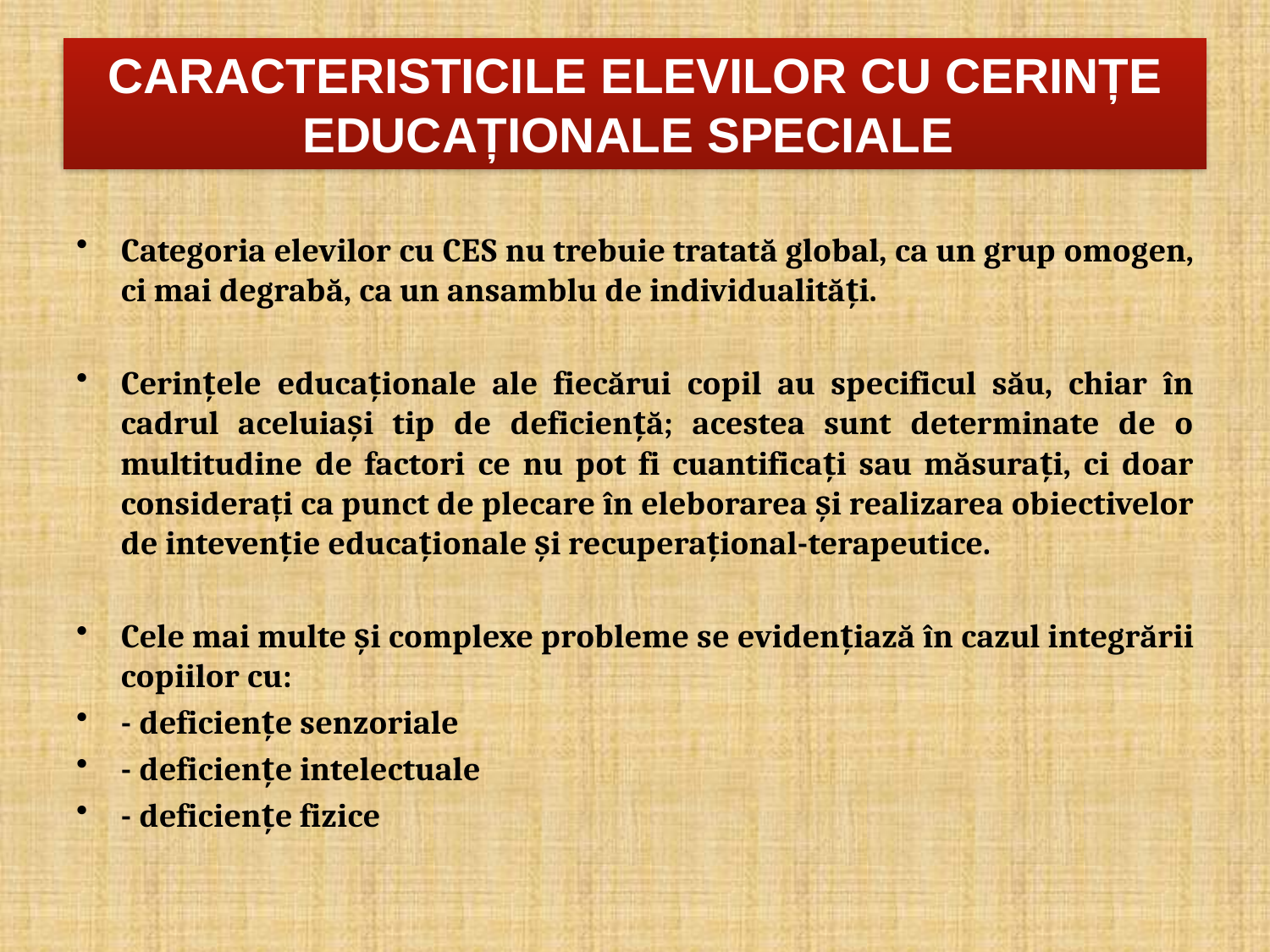

# CARACTERISTICILE ELEVILOR CU CERINȚE EDUCAȚIONALE SPECIALE
Categoria elevilor cu CES nu trebuie tratată global, ca un grup omogen, ci mai degrabă, ca un ansamblu de individualități.

Cerințele educaționale ale fiecărui copil au specificul său, chiar în cadrul aceluiași tip de deficiență; acestea sunt determinate de o multitudine de factori ce nu pot fi cuantificați sau măsurați, ci doar consideraţi ca punct de plecare în eleborarea și realizarea obiectivelor de intevenție educaționale și recuperațional-terapeutice.

Cele mai multe și complexe probleme se evidențiază în cazul integrării copiilor cu:
- deficiențe senzoriale
- deficiențe intelectuale
- deficiențe fizice